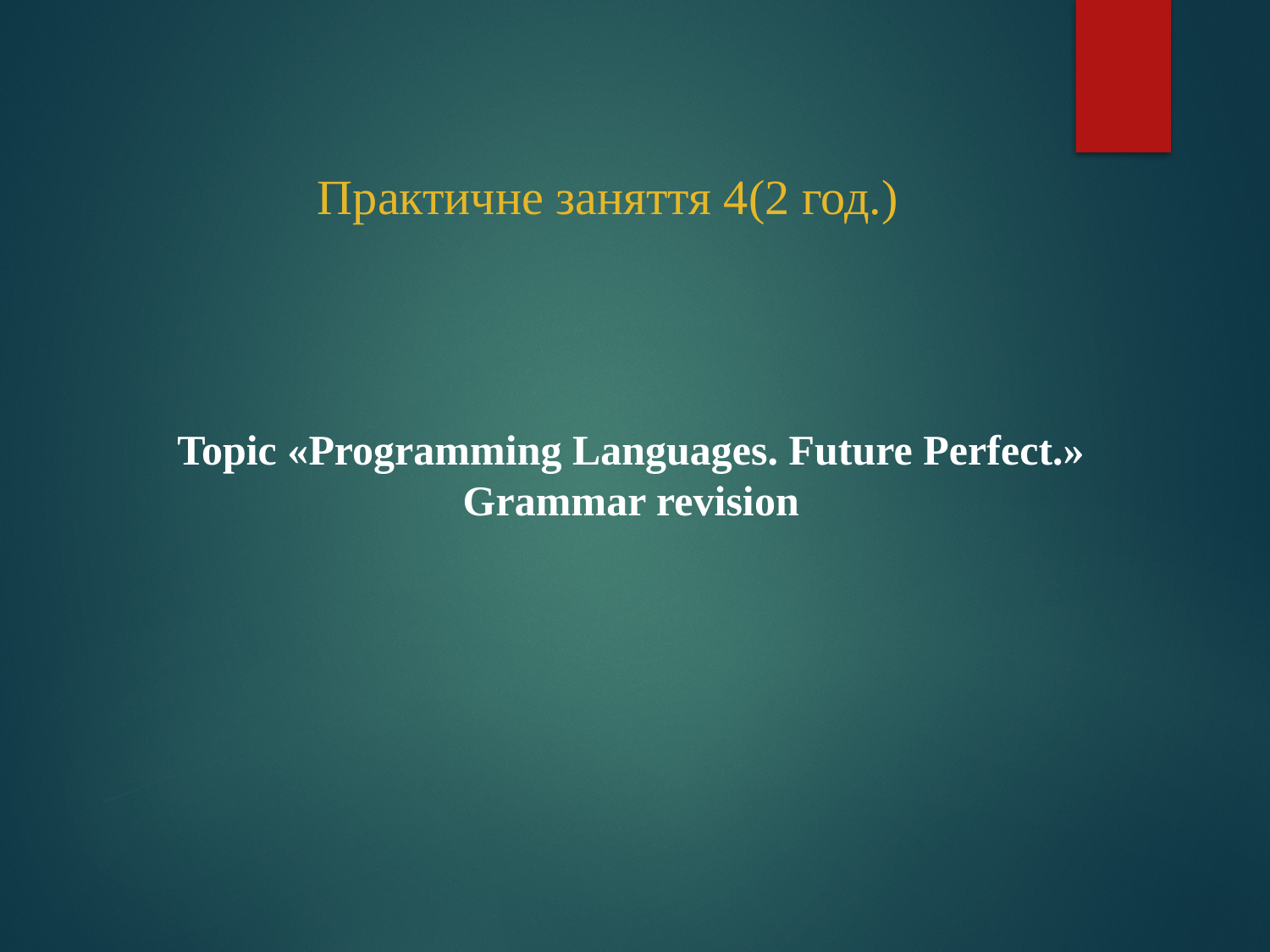

# Практичне заняття 4(2 год.)
Topic «Programming Languages. Future Perfect.» Grammar revision